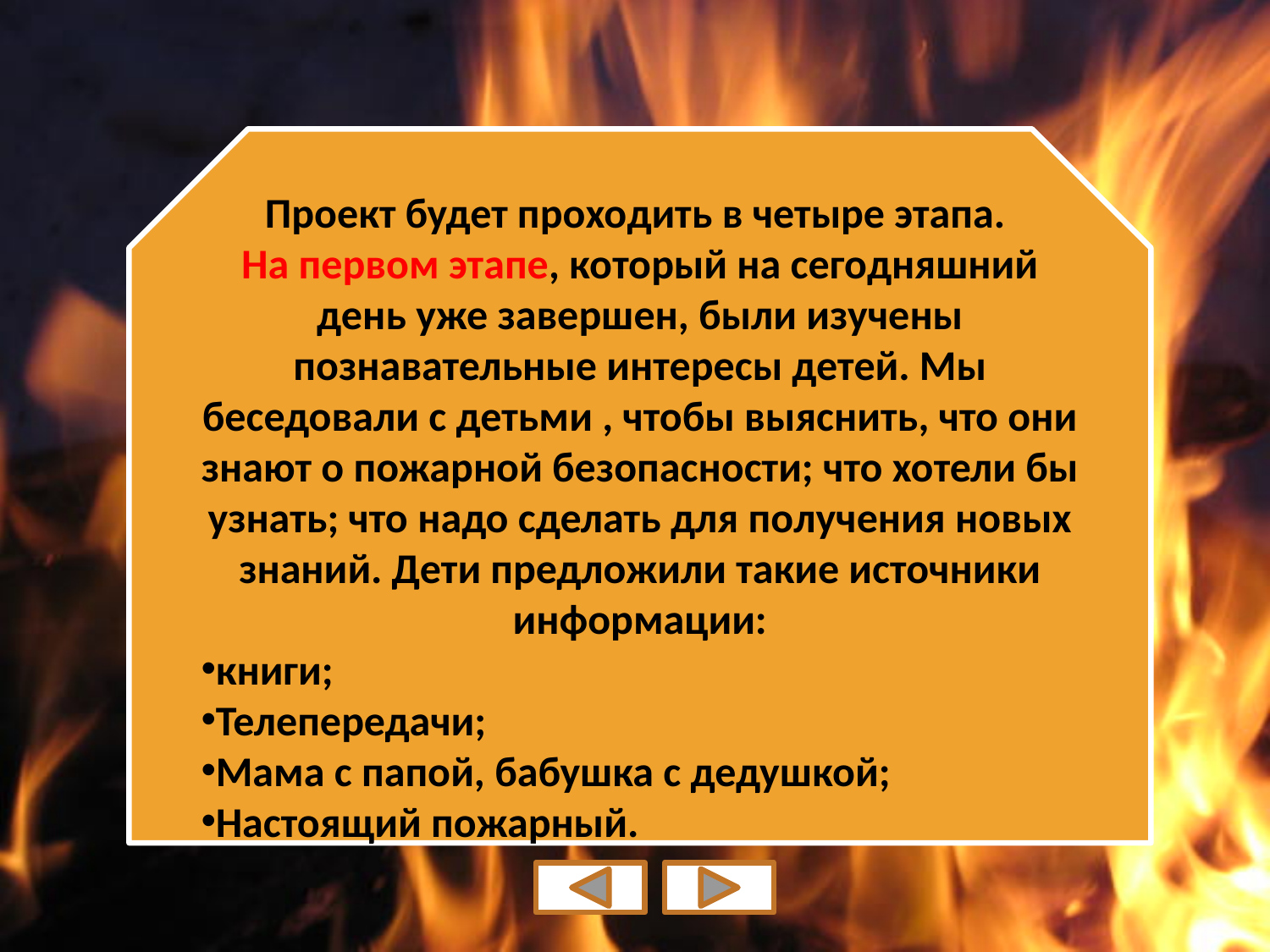

Проект будет проходить в четыре этапа.
На первом этапе, который на сегодняшний день уже завершен, были изучены познавательные интересы детей. Мы беседовали с детьми , чтобы выяснить, что они знают о пожарной безопасности; что хотели бы узнать; что надо сделать для получения новых знаний. Дети предложили такие источники информации:
книги;
Телепередачи;
Мама с папой, бабушка с дедушкой;
Настоящий пожарный.